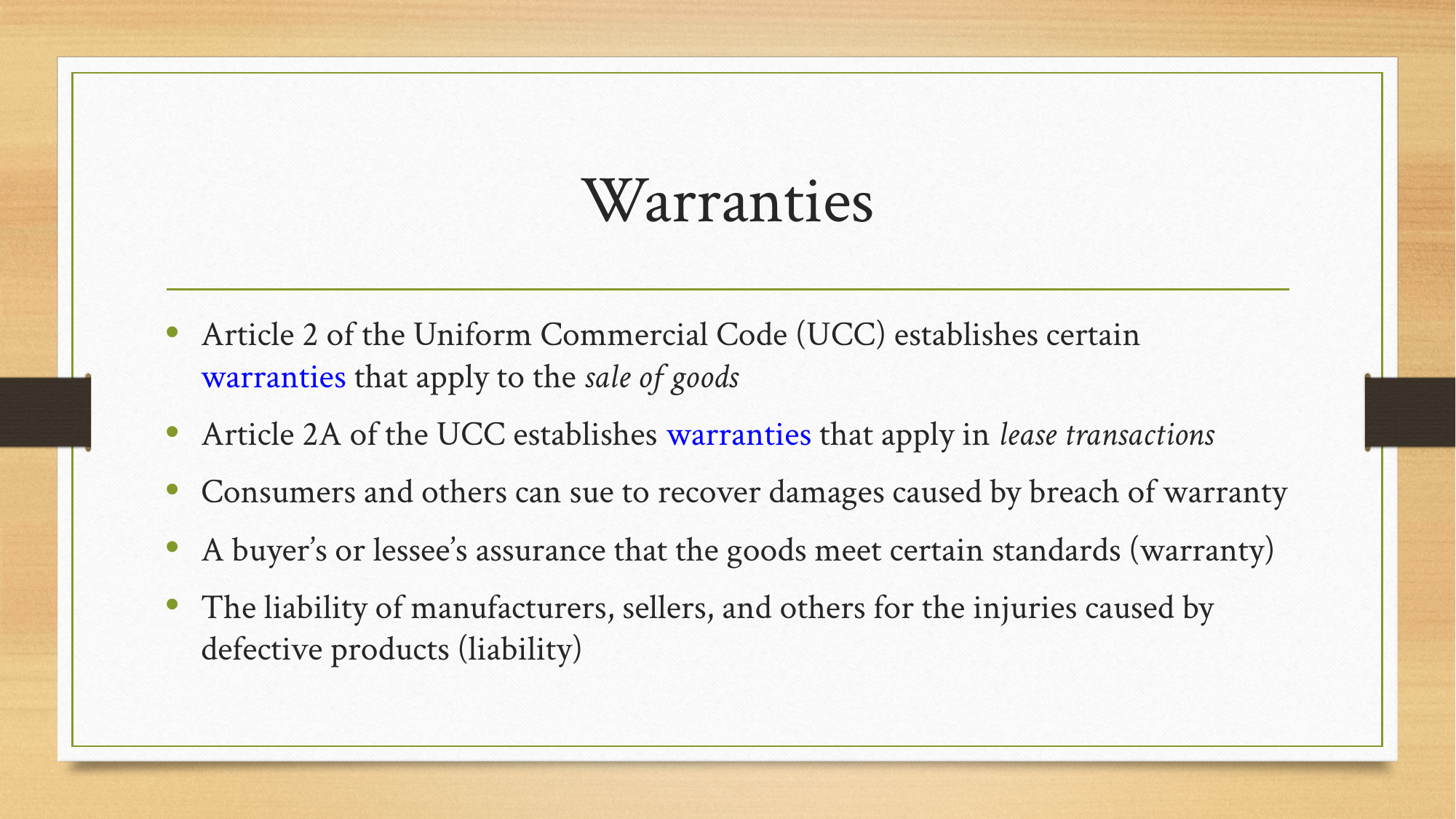

# Warranties
Article 2 of the Uniform Commercial Code (UCC) establishes certain warranties that apply to the sale of goods
Article 2A of the UCC establishes warranties that apply in lease transactions
Consumers and others can sue to recover damages caused by breach of warranty
A buyer’s or lessee’s assurance that the goods meet certain standards (warranty)
The liability of manufacturers, sellers, and others for the injuries caused by defective products (liability)